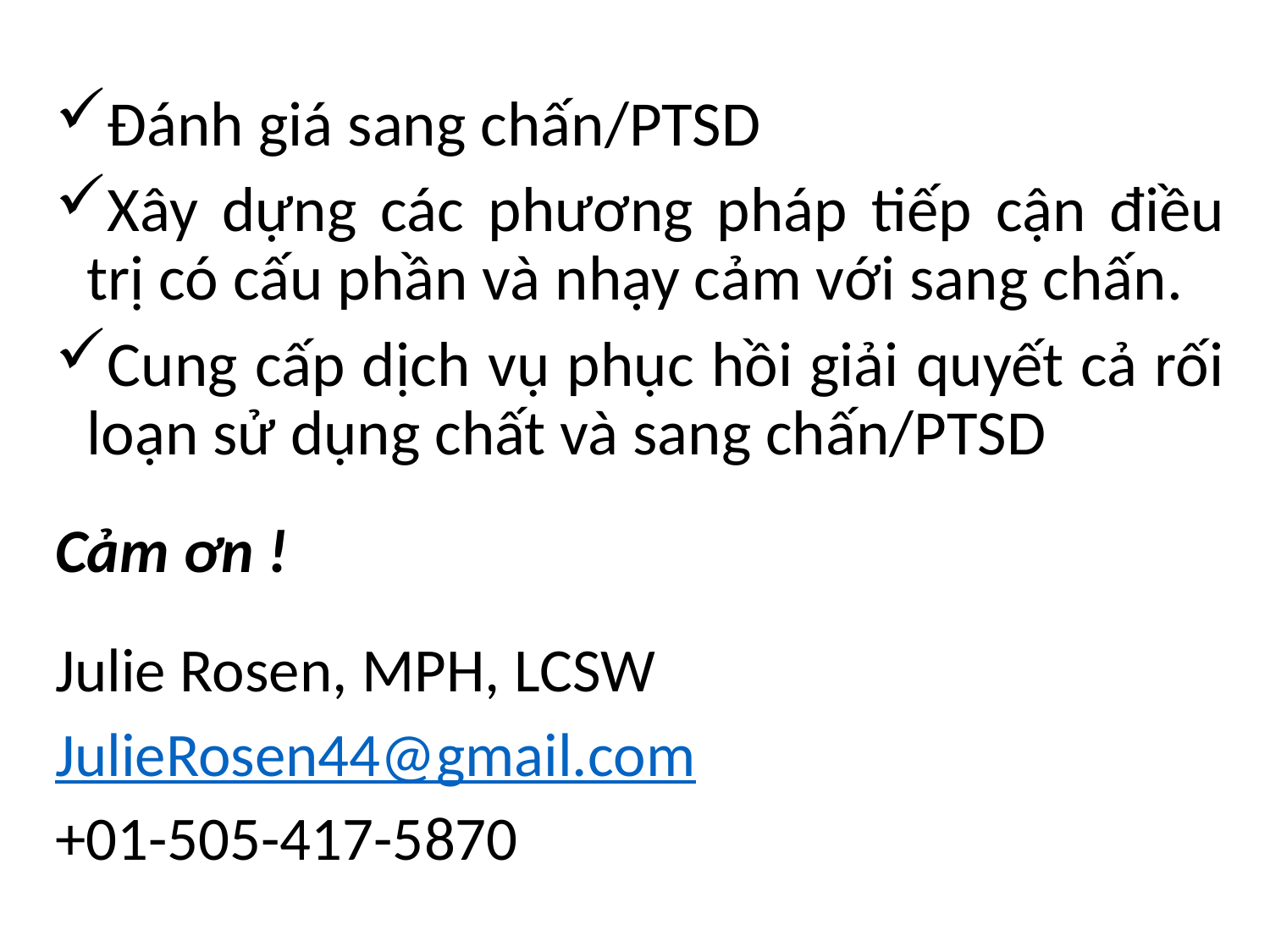

Đánh giá sang chấn/PTSD
Xây dựng các phương pháp tiếp cận điều trị có cấu phần và nhạy cảm với sang chấn.
Cung cấp dịch vụ phục hồi giải quyết cả rối loạn sử dụng chất và sang chấn/PTSD

Cảm ơn !

Julie Rosen, MPH, LCSW
JulieRosen44@gmail.com
+01-505-417-5870